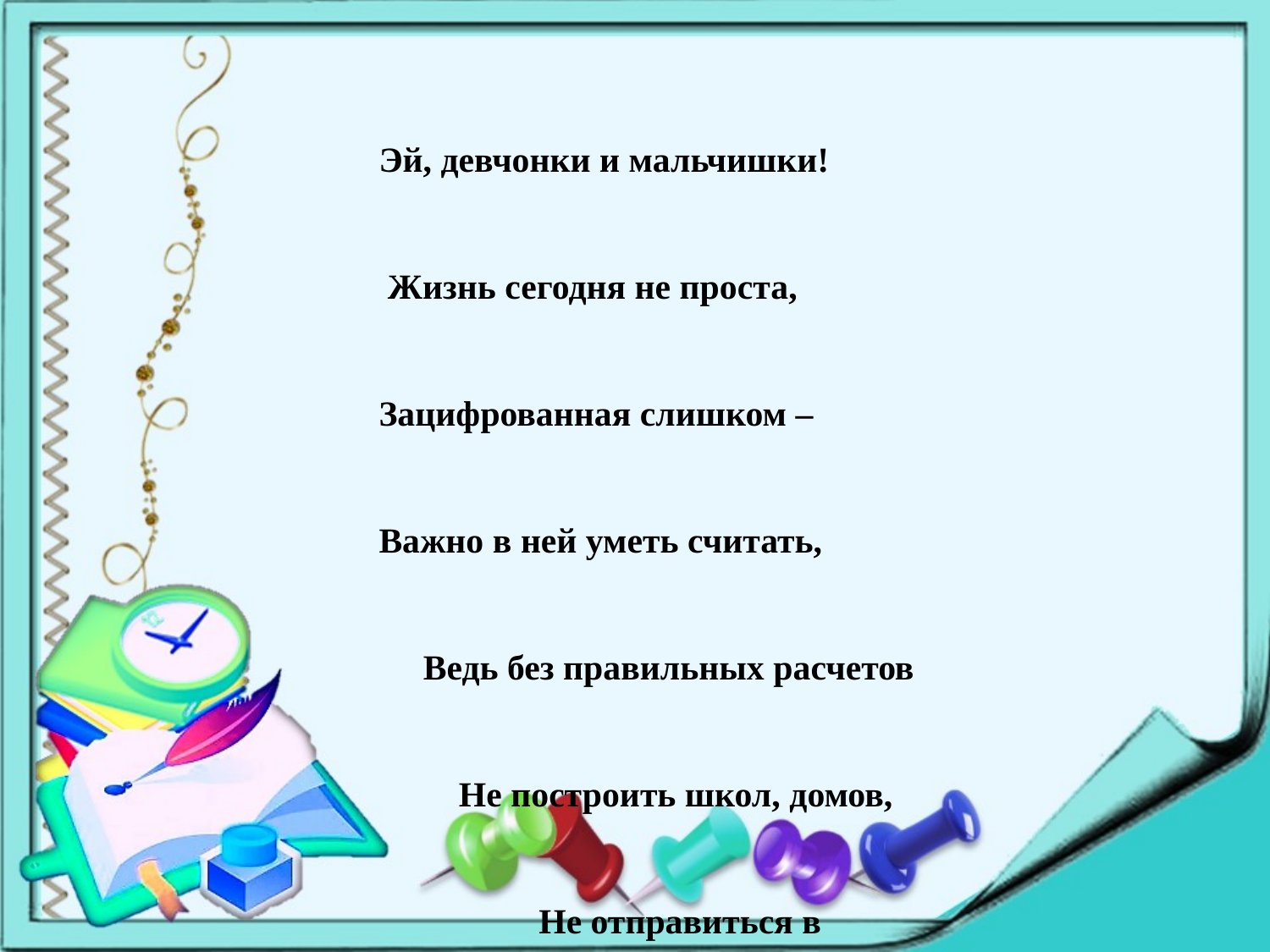

Эй, девчонки и мальчишки!                                                                                                                                           Жизнь сегодня не проста,                                                                                                                                        Зацифрованная слишком –                                                                                                                                          Важно в ней уметь считать,                                                                                                                                                Ведь без правильных расчетов                                                                                                                                          Не построить школ, домов,                                                                                                                                                     Не отправиться в полеты,                                                                                                                                                        Не открыть других миров.                                                                                                                                          Чтобы сделать симпатичней                                                                                                                                                  И комфортней мир вокруг,                                                                                                                                      Нужно стать математичней,                                                                                                                                                  С королевою наук –                                                                                                                                          Математикой сдружиться,                                                                                                                                            Навести суметь мосты,                                                                                                                                                       На уроках потрудиться,                                                                                                                                                  Чтобы с нею быть на «ты».